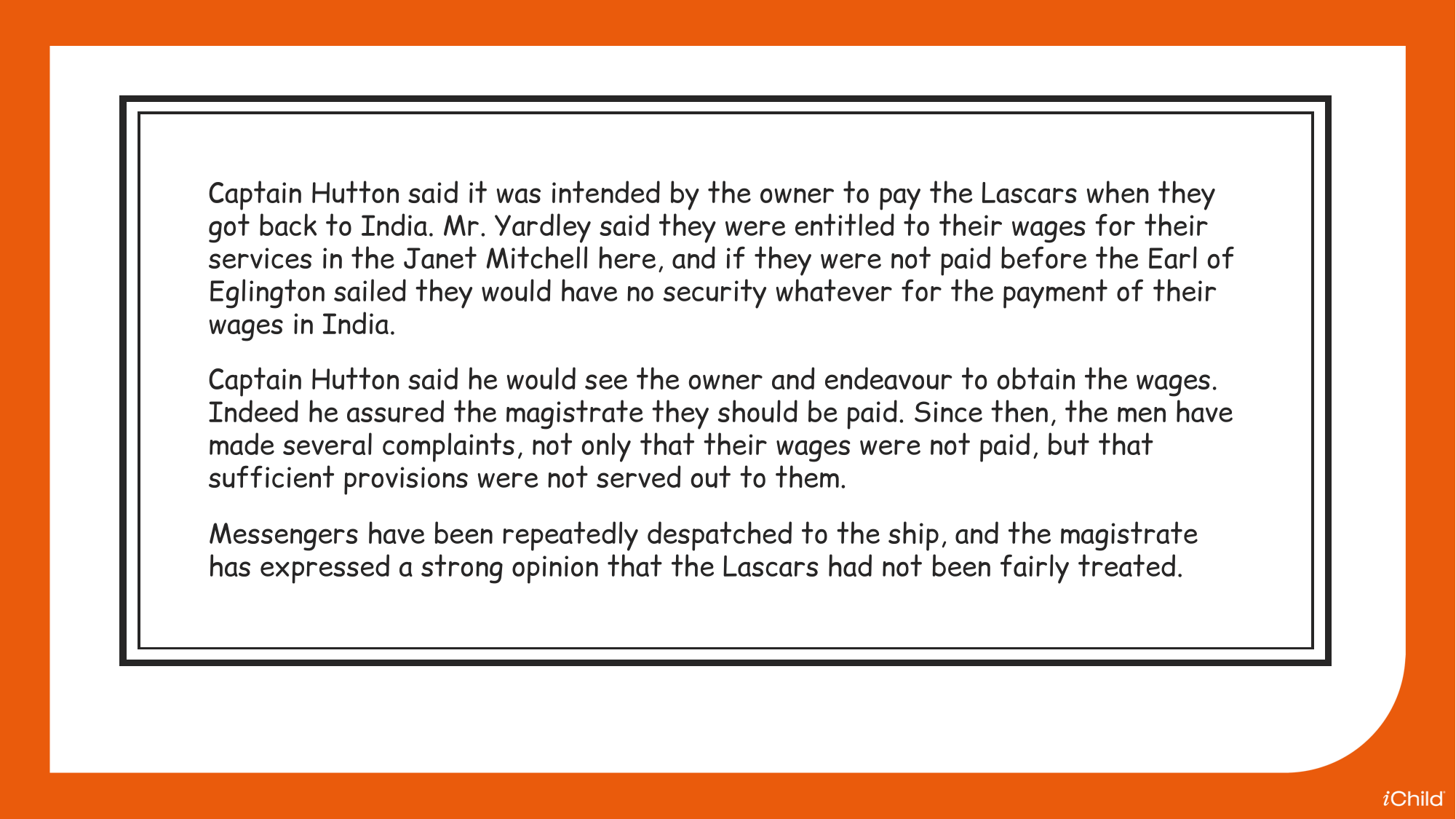

Captain Hutton said it was intended by the owner to pay the Lascars when they got back to India. Mr. Yardley said they were entitled to their wages for their services in the Janet Mitchell here, and if they were not paid before the Earl of Eglington sailed they would have no security whatever for the payment of their wages in India.
Captain Hutton said he would see the owner and endeavour to obtain the wages. Indeed he assured the magistrate they should be paid. Since then, the men have made several complaints, not only that their wages were not paid, but that sufficient provisions were not served out to them.
Messengers have been repeatedly despatched to the ship, and the magistrate has expressed a strong opinion that the Lascars had not been fairly treated.